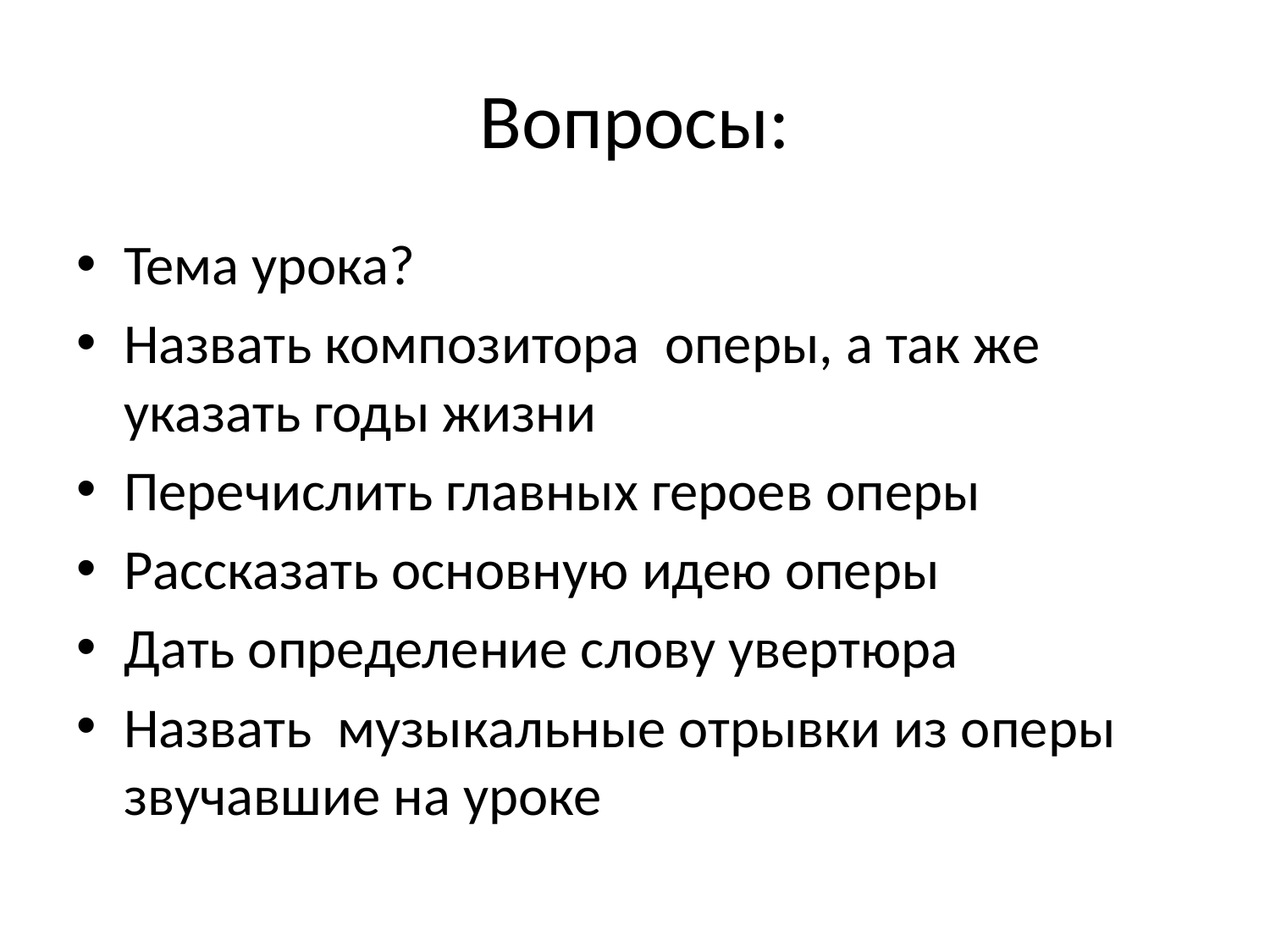

# Вопросы:
Тема урока?
Назвать композитора  оперы, а так же указать годы жизни
Перечислить главных героев оперы
Рассказать основную идею оперы
Дать определение слову увертюра
Назвать  музыкальные отрывки из оперы звучавшие на уроке